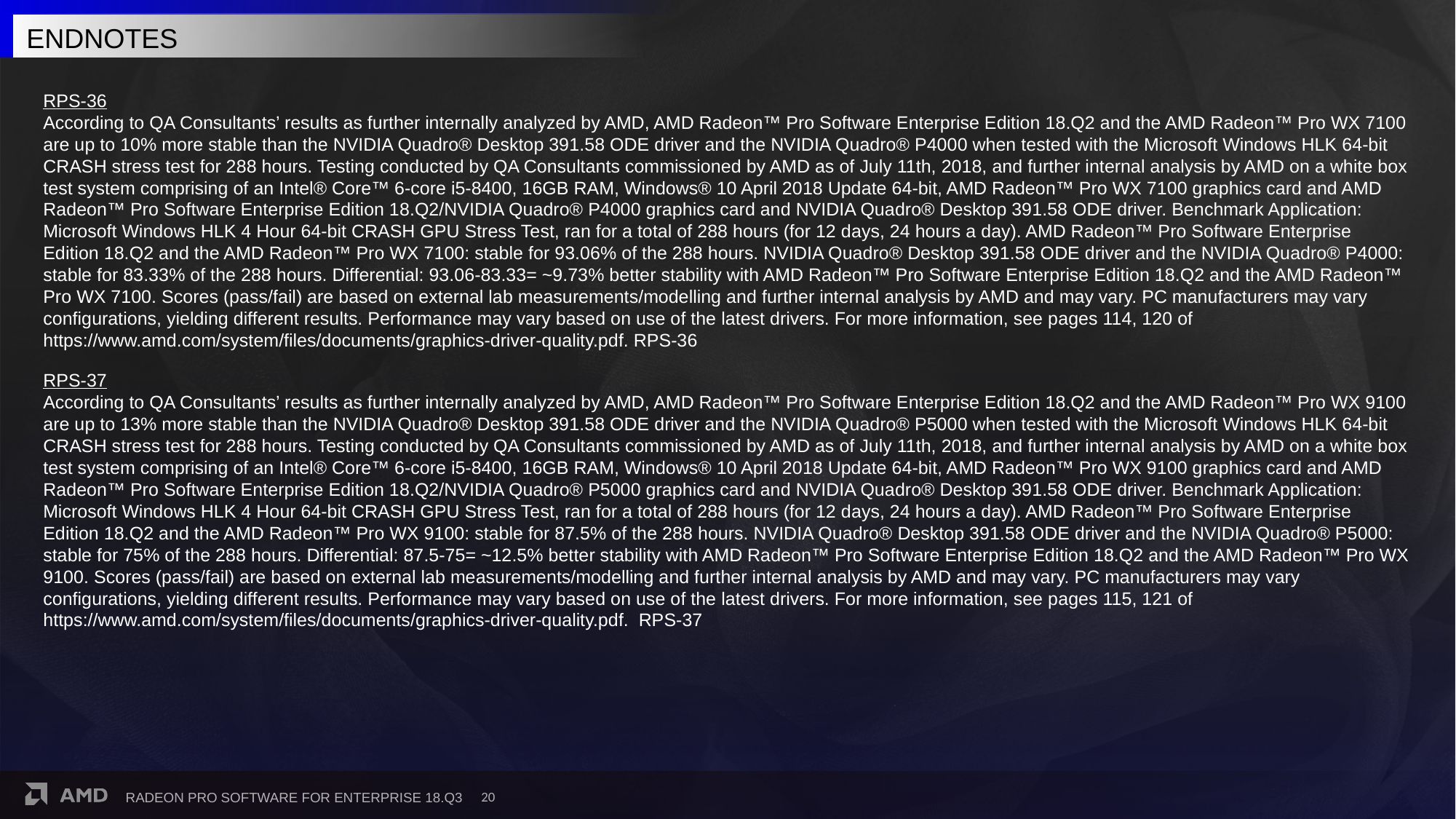

ENDNOTES
RPS-36
According to QA Consultants’ results as further internally analyzed by AMD, AMD Radeon™ Pro Software Enterprise Edition 18.Q2 and the AMD Radeon™ Pro WX 7100 are up to 10% more stable than the NVIDIA Quadro® Desktop 391.58 ODE driver and the NVIDIA Quadro® P4000 when tested with the Microsoft Windows HLK 64-bit CRASH stress test for 288 hours. Testing conducted by QA Consultants commissioned by AMD as of July 11th, 2018, and further internal analysis by AMD on a white box test system comprising of an Intel® Core™ 6-core i5-8400, 16GB RAM, Windows® 10 April 2018 Update 64-bit, AMD Radeon™ Pro WX 7100 graphics card and AMD Radeon™ Pro Software Enterprise Edition 18.Q2/NVIDIA Quadro® P4000 graphics card and NVIDIA Quadro® Desktop 391.58 ODE driver. Benchmark Application: Microsoft Windows HLK 4 Hour 64-bit CRASH GPU Stress Test, ran for a total of 288 hours (for 12 days, 24 hours a day). AMD Radeon™ Pro Software Enterprise Edition 18.Q2 and the AMD Radeon™ Pro WX 7100: stable for 93.06% of the 288 hours. NVIDIA Quadro® Desktop 391.58 ODE driver and the NVIDIA Quadro® P4000: stable for 83.33% of the 288 hours. Differential: 93.06-83.33= ~9.73% better stability with AMD Radeon™ Pro Software Enterprise Edition 18.Q2 and the AMD Radeon™ Pro WX 7100. Scores (pass/fail) are based on external lab measurements/modelling and further internal analysis by AMD and may vary. PC manufacturers may vary configurations, yielding different results. Performance may vary based on use of the latest drivers. For more information, see pages 114, 120 of https://www.amd.com/system/files/documents/graphics-driver-quality.pdf. RPS-36
RPS-37
According to QA Consultants’ results as further internally analyzed by AMD, AMD Radeon™ Pro Software Enterprise Edition 18.Q2 and the AMD Radeon™ Pro WX 9100 are up to 13% more stable than the NVIDIA Quadro® Desktop 391.58 ODE driver and the NVIDIA Quadro® P5000 when tested with the Microsoft Windows HLK 64-bit CRASH stress test for 288 hours. Testing conducted by QA Consultants commissioned by AMD as of July 11th, 2018, and further internal analysis by AMD on a white box test system comprising of an Intel® Core™ 6-core i5-8400, 16GB RAM, Windows® 10 April 2018 Update 64-bit, AMD Radeon™ Pro WX 9100 graphics card and AMD Radeon™ Pro Software Enterprise Edition 18.Q2/NVIDIA Quadro® P5000 graphics card and NVIDIA Quadro® Desktop 391.58 ODE driver. Benchmark Application: Microsoft Windows HLK 4 Hour 64-bit CRASH GPU Stress Test, ran for a total of 288 hours (for 12 days, 24 hours a day). AMD Radeon™ Pro Software Enterprise Edition 18.Q2 and the AMD Radeon™ Pro WX 9100: stable for 87.5% of the 288 hours. NVIDIA Quadro® Desktop 391.58 ODE driver and the NVIDIA Quadro® P5000: stable for 75% of the 288 hours. Differential: 87.5-75= ~12.5% better stability with AMD Radeon™ Pro Software Enterprise Edition 18.Q2 and the AMD Radeon™ Pro WX 9100. Scores (pass/fail) are based on external lab measurements/modelling and further internal analysis by AMD and may vary. PC manufacturers may vary configurations, yielding different results. Performance may vary based on use of the latest drivers. For more information, see pages 115, 121 of https://www.amd.com/system/files/documents/graphics-driver-quality.pdf.  RPS-37